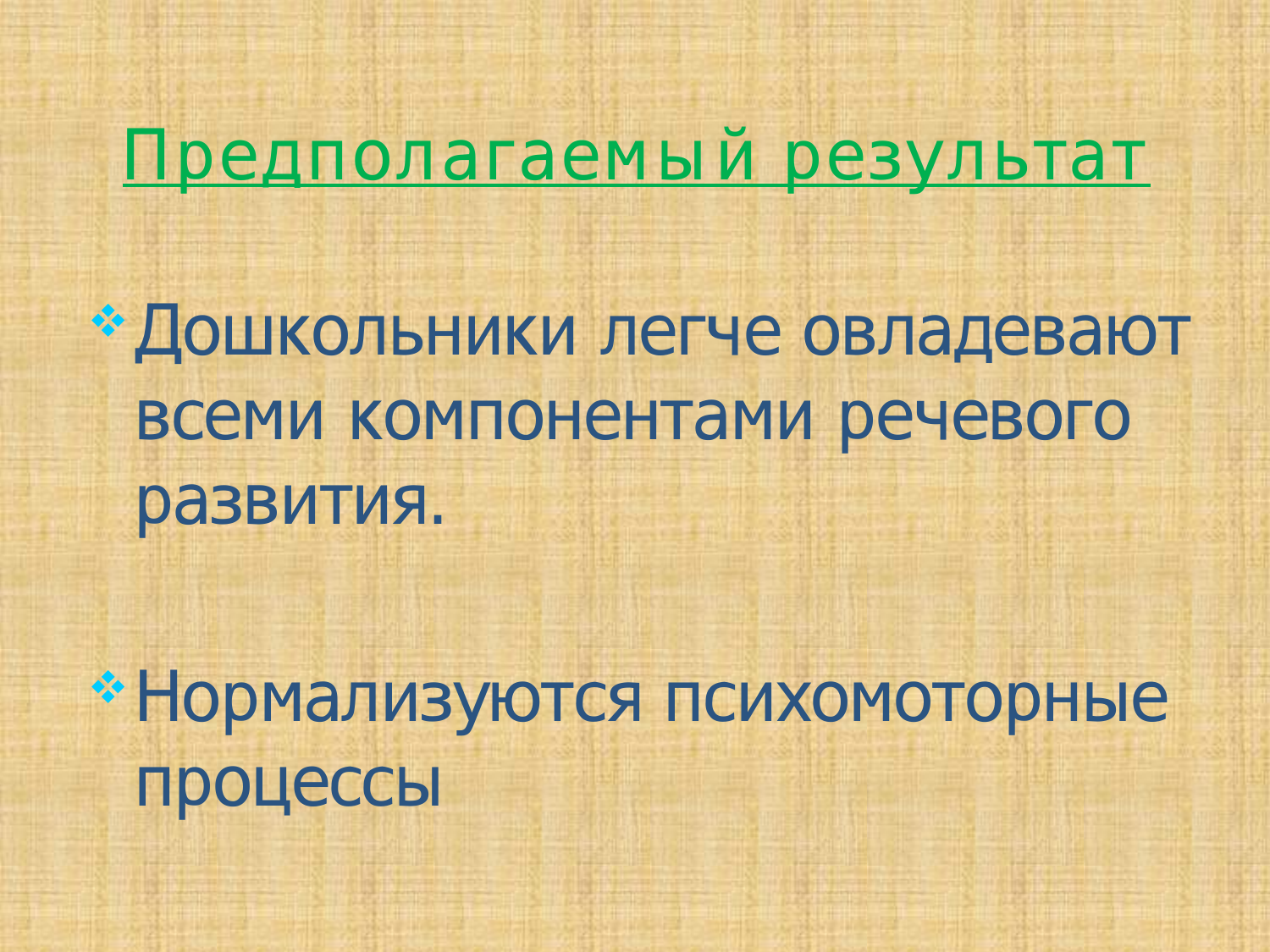

# Предполагаемый результат

Дошкольники легче овладевают всеми компонентами речевого развития.

Нормализуются психомоторные процессы